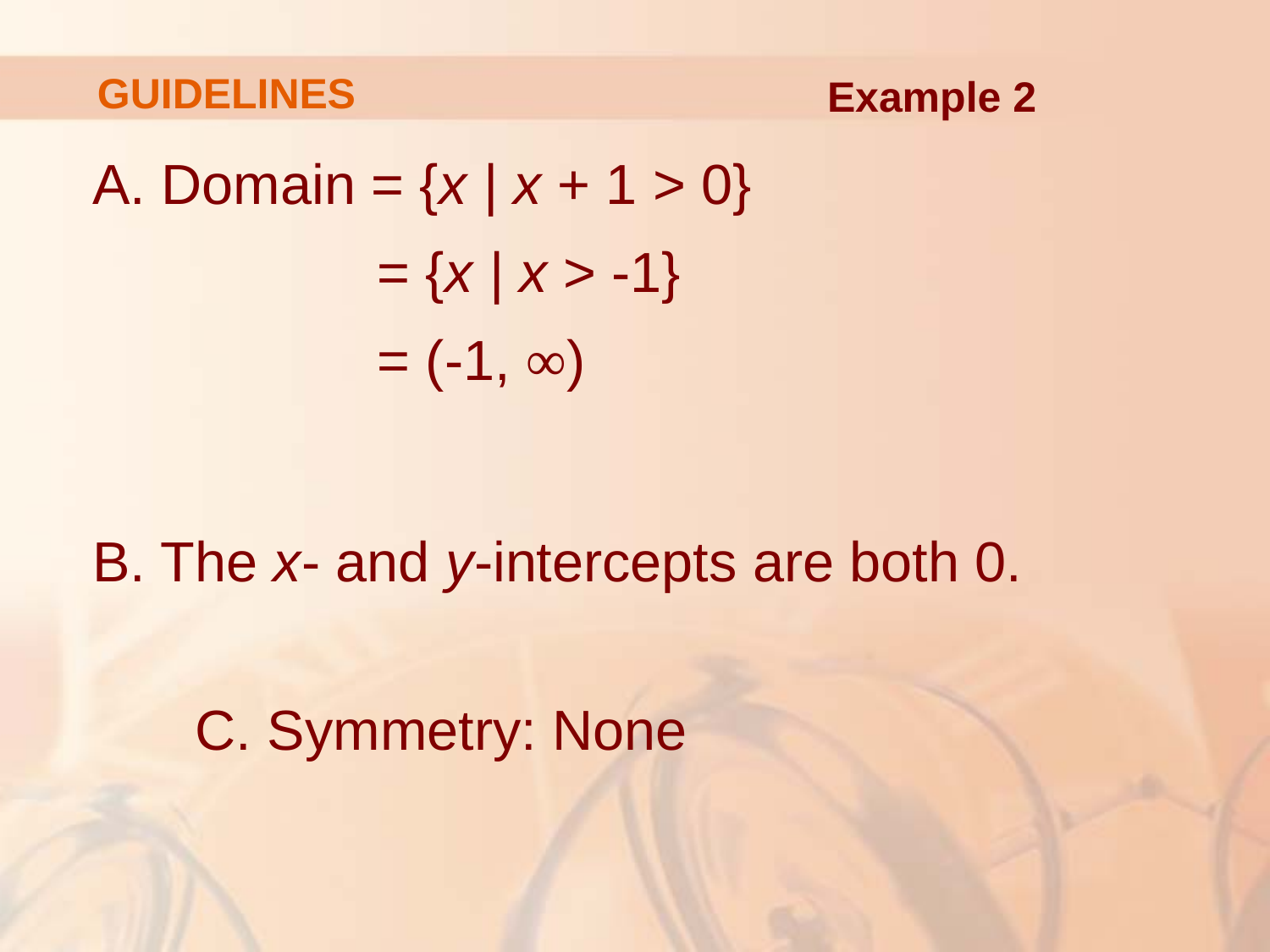

# GUIDELINES
Example 2
A. Domain = {x | x + 1 > 0}
		  = {x | x > -1}
		  = (-1, ∞)

B. The x- and y-intercepts are both 0.

C. Symmetry: None